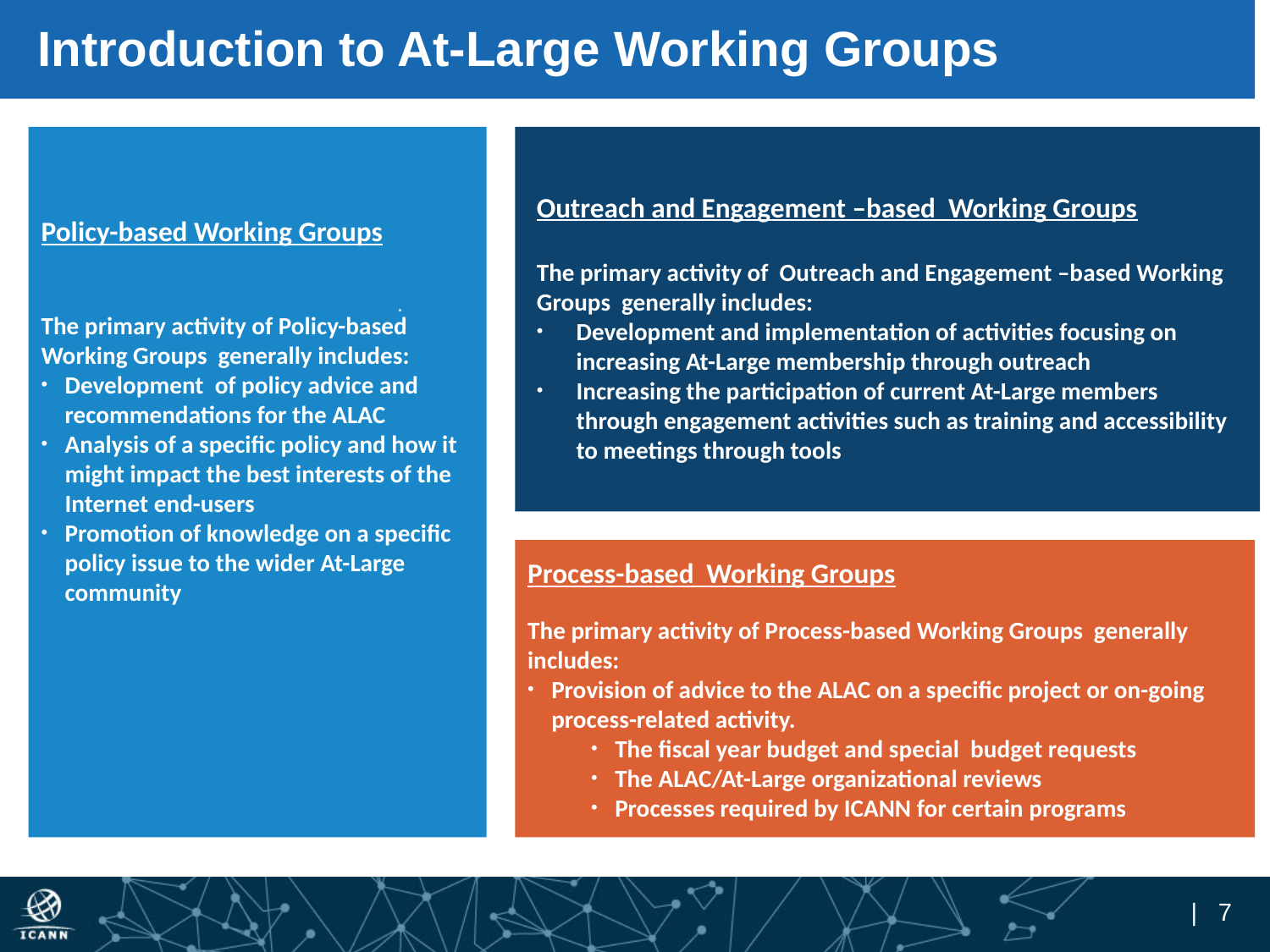

# Introduction to At-Large Working Groups
Policy-based Working Groups

The primary activity of Policy-based Working Groups  generally includes:
Development  of policy advice and recommendations for the ALAC
Analysis of a specific policy and how it might impact the best interests of the Internet end-users
Promotion of knowledge on a specific policy issue to the wider At-Large community

Outreach and Engagement –based  Working Groups

The primary activity of  Outreach and Engagement –based Working Groups  generally includes:
Development and implementation of activities focusing on increasing At-Large membership through outreach
Increasing the participation of current At-Large members through engagement activities such as training and accessibility to meetings through tools

.

Process-based  Working Groups

The primary activity of Process-based Working Groups  generally includes:
Provision of advice to the ALAC on a specific project or on-going process-related activity.
The fiscal year budget and special  budget requests
The ALAC/At-Large organizational reviews
Processes required by ICANN for certain programs